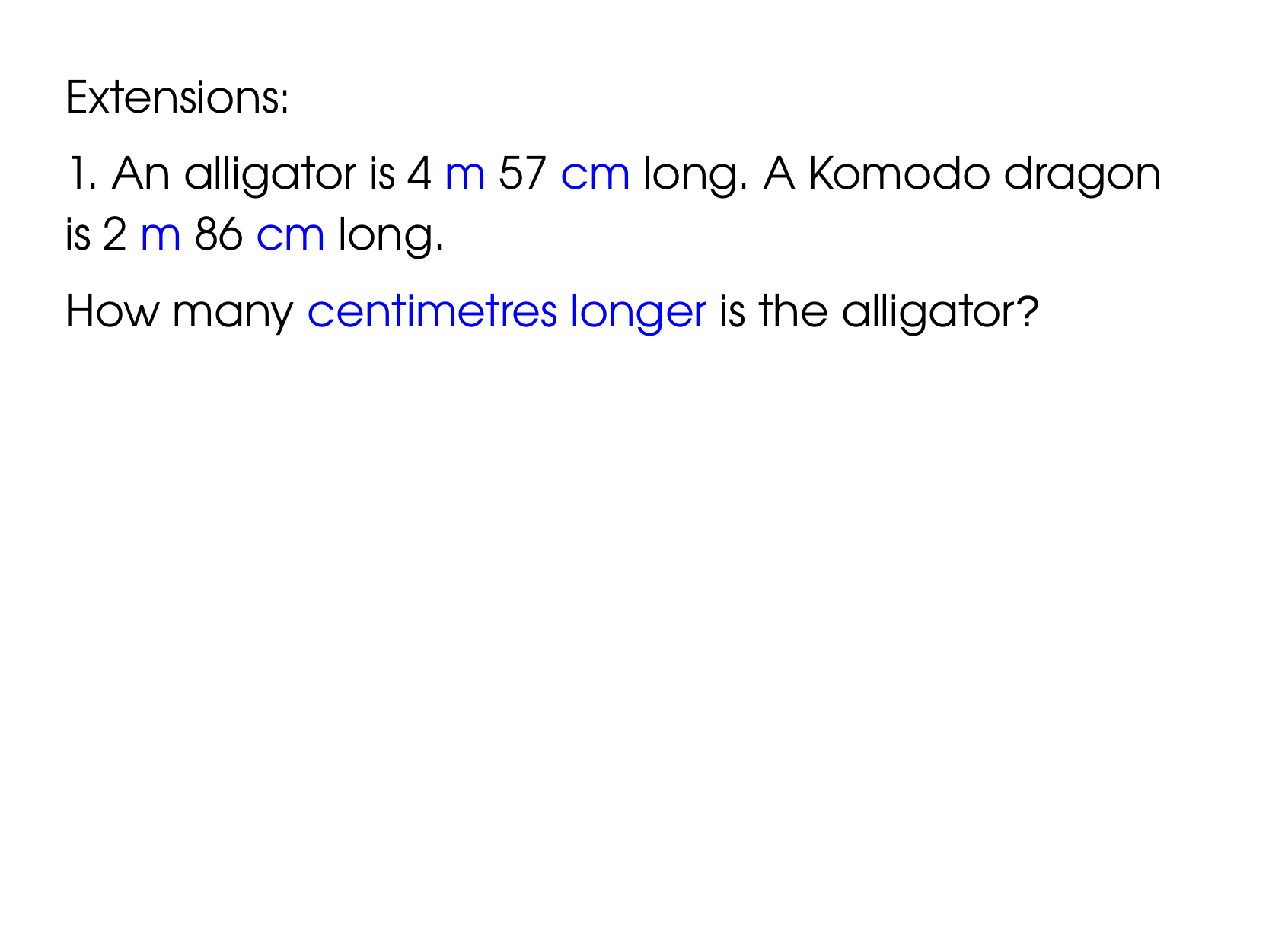

Extensions:
1. An alligator is 4 m 57 cm long. A Komodo dragon
is 2 m 86 cm long.
How many centimetres longer is the alligator?